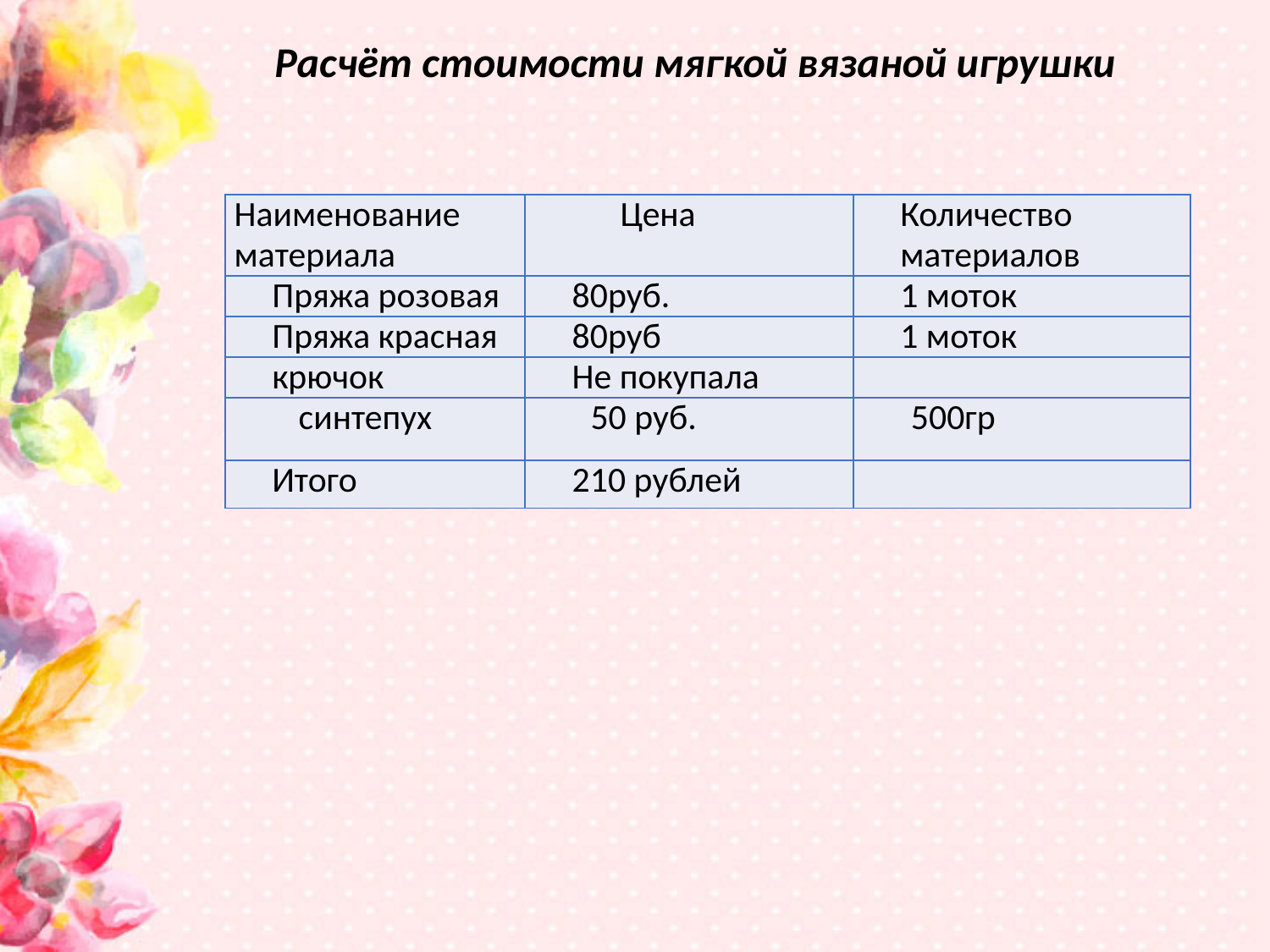

Расчёт стоимости мягкой вязаной игрушки

| Наименование материала | Цена | Количество материалов |
| --- | --- | --- |
| Пряжа розовая | 80руб. | 1 моток |
| Пряжа красная | 80руб | 1 моток |
| крючок | Не покупала |  |
| синтепух | 50 руб. | 500гр |
| Итого | 210 рублей |  |
|  |
| --- |